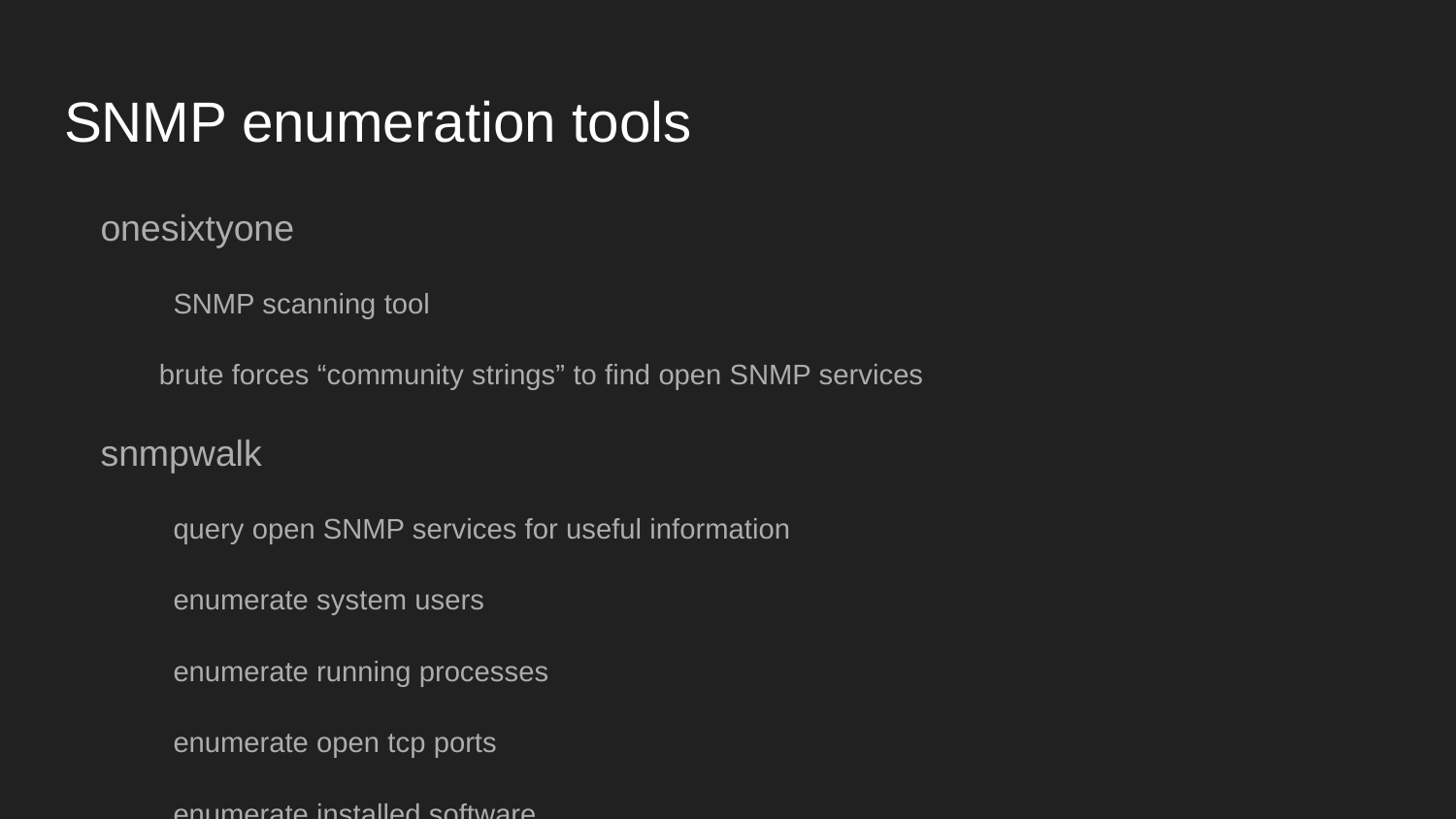

# SNMP enumeration tools
onesixtyone
SNMP scanning tool
brute forces “community strings” to find open SNMP services
snmpwalk
query open SNMP services for useful information
enumerate system users
enumerate running processes
enumerate open tcp ports
enumerate installed software